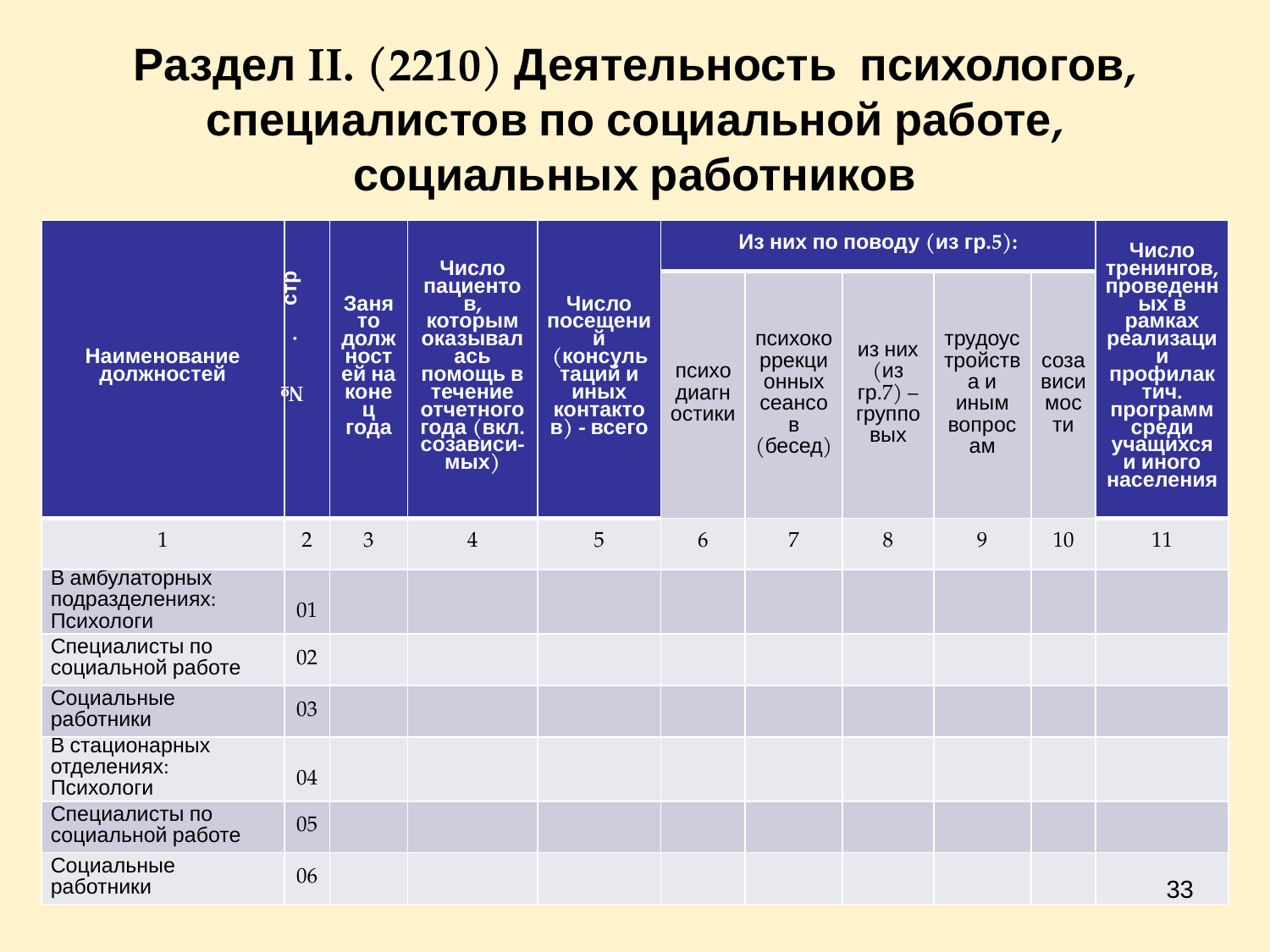

# Раздел II. (2210) Деятельность  психологов, специалистов по социальной работе, социальных работников
| Наименование должностей | № стр. | Занято должностей на конец года | Число пациентов, которым оказывалась помощь в течение отчетного года (вкл. созависи-мых) | Число посещений (консультаций и иных контактов) - всего | Из них по поводу (из гр.5): |  |  |  |  | Число тренингов, проведенных в рамках реализации профилактич. программ среди учащихся и иного населения |
| --- | --- | --- | --- | --- | --- | --- | --- | --- | --- | --- |
|  |  |  |  |  | психодиагностики | психокоррекционных сеансов (бесед) | из них (из гр.7) – групповых | трудоустройства и иным вопросам | созависимости |  |
| 1 | 2 | 3 | 4 | 5 | 6 | 7 | 8 | 9 | 10 | 11 |
| В амбулаторных подразделениях: Психологи | 01 |  |  |  |  |  |  |  |  |  |
| Специалисты по социальной работе | 02 |  |  |  |  |  |  |  |  |  |
| Социальные работники | 03 |  |  |  |  |  |  |  |  |  |
| В стационарных отделениях: Психологи | 04 |  |  |  |  |  |  |  |  |  |
| Специалисты по социальной работе | 05 |  |  |  |  |  |  |  |  |  |
| Социальные работники | 06 |  |  |  |  |  |  |  |  |  |

33